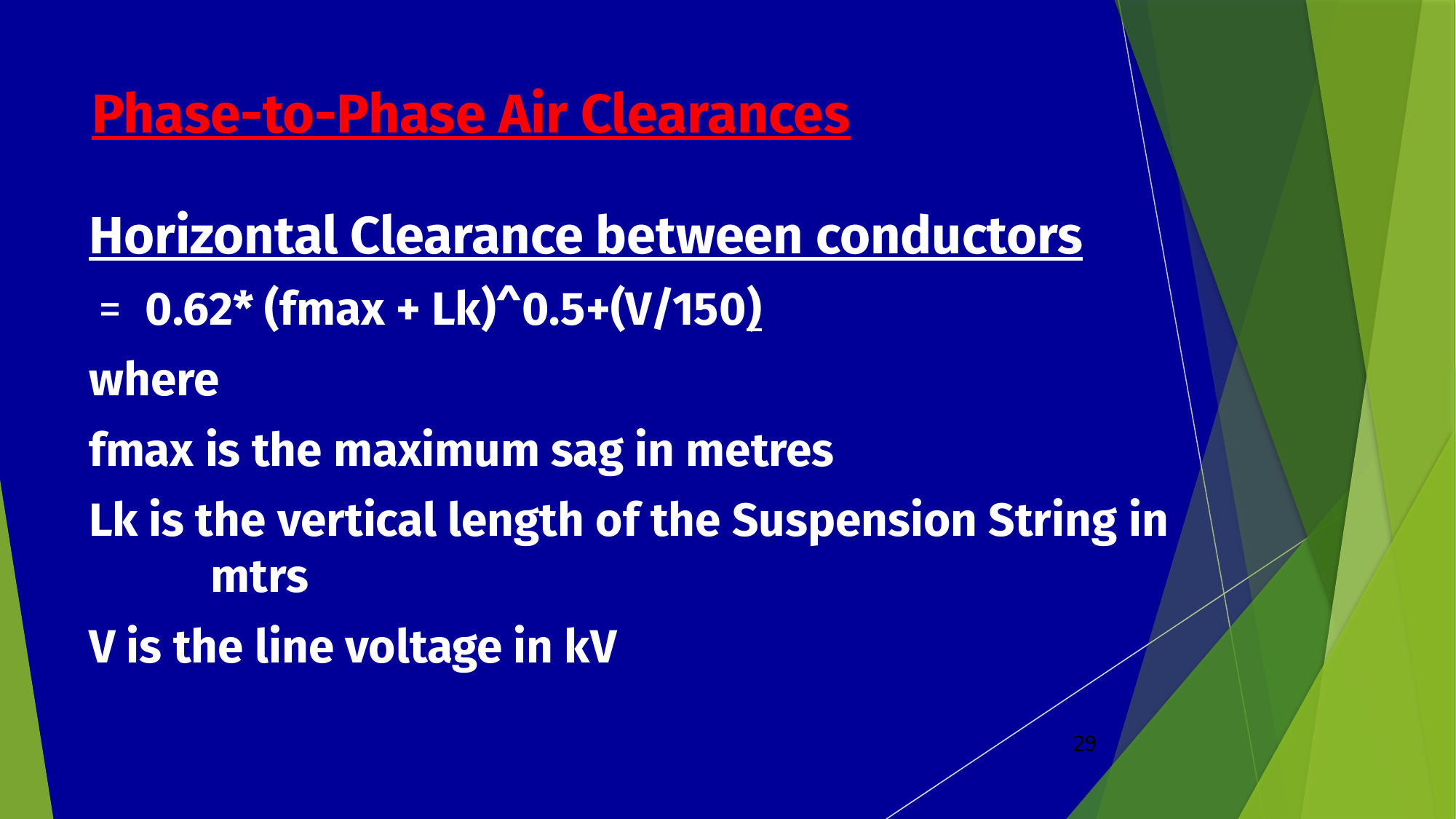

# Phase-to-Phase Air Clearances
Horizontal Clearance between conductors
 =  0.62* (fmax + Lk)^0.5+(V/150)
where
fmax is the maximum sag in metres
Lk is the vertical length of the Suspension String in                             mtrs
V is the line voltage in kV

29